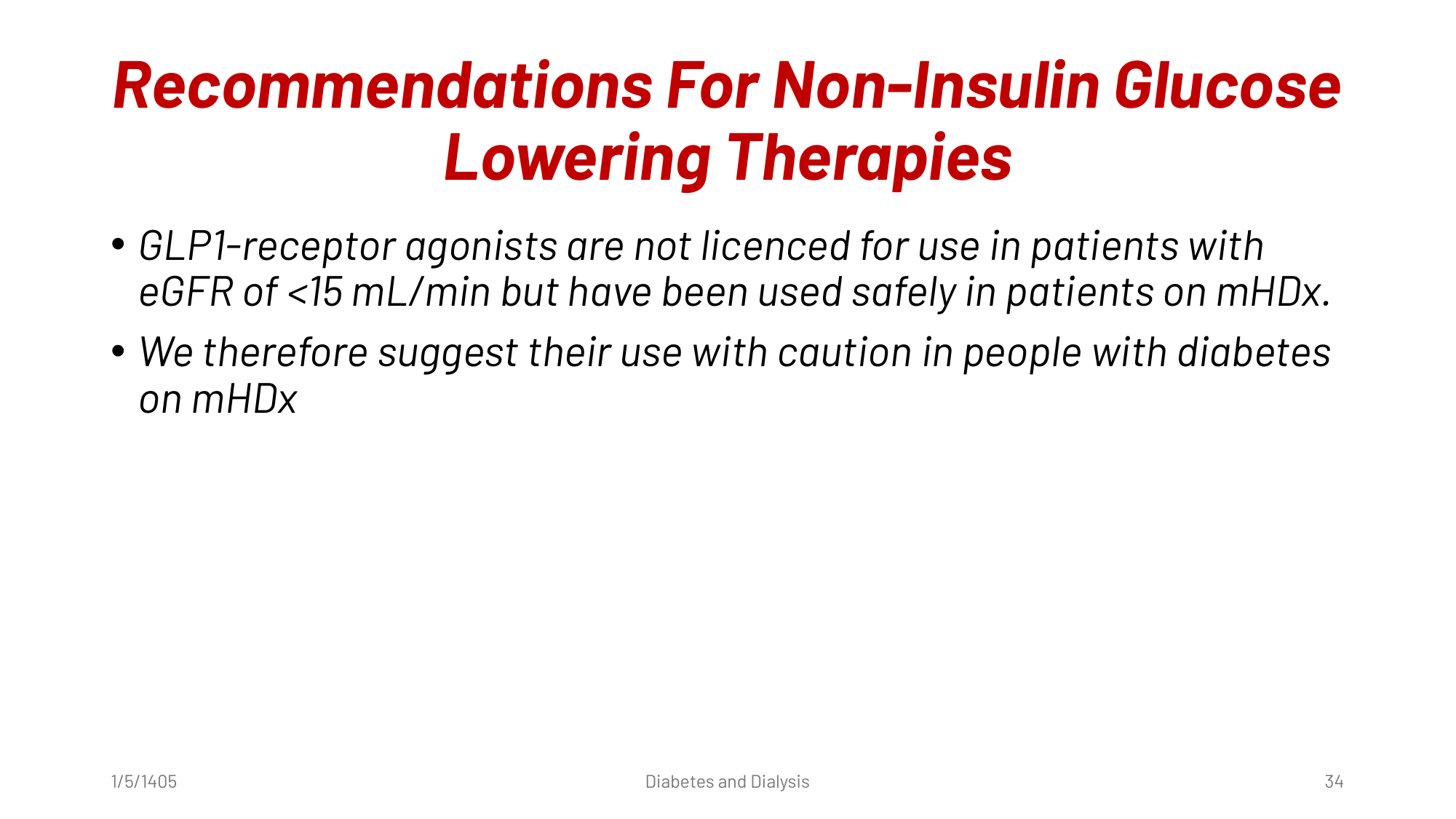

# Recommendations For Non-Insulin Glucose Lowering Therapies
GLP1-receptor agonists are not licenced for use in patients with eGFR of <15 mL/min but have been used safely in patients on mHDx.
We therefore suggest their use with caution in people with diabetes on mHDx

1/5/1405
Diabetes and Dialysis
34